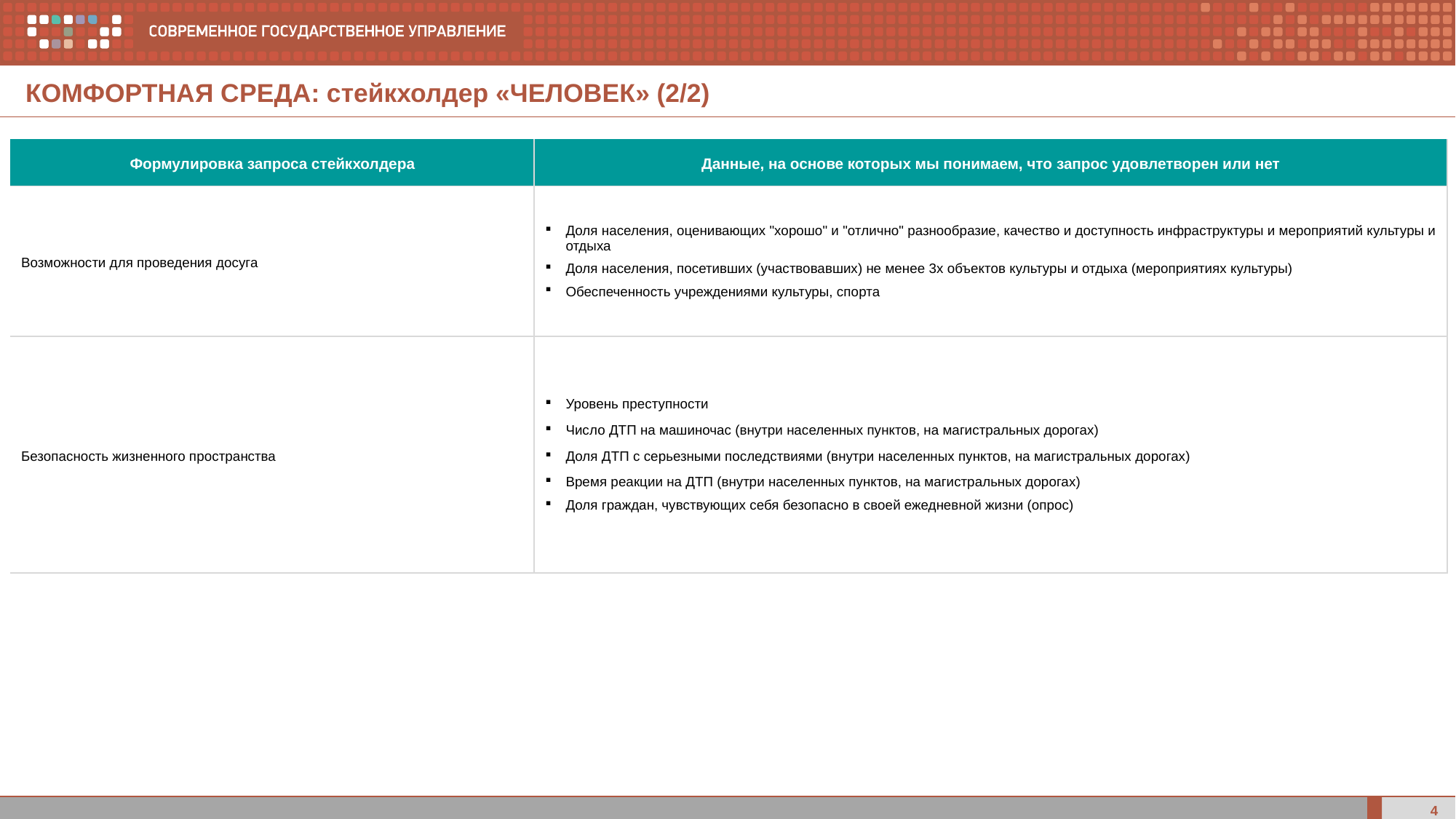

КОМФОРТНАЯ СРЕДА: стейкхолдер «ЧЕЛОВЕК» (2/2)
| Формулировка запроса стейкхолдера | Данные, на основе которых мы понимаем, что запрос удовлетворен или нет |
| --- | --- |
| Возможности для проведения досуга | Доля населения, оценивающих "хорошо" и "отлично" разнообразие, качество и доступность инфраструктуры и мероприятий культуры и отдыха Доля населения, посетивших (участвовавших) не менее 3х объектов культуры и отдыха (мероприятиях культуры) Обеспеченность учреждениями культуры, спорта |
| Безопасность жизненного пространства | Уровень преступности Число ДТП на машиночас (внутри населенных пунктов, на магистральных дорогах) Доля ДТП с серьезными последствиями (внутри населенных пунктов, на магистральных дорогах) Время реакции на ДТП (внутри населенных пунктов, на магистральных дорогах) Доля граждан, чувствующих себя безопасно в своей ежедневной жизни (опрос) |